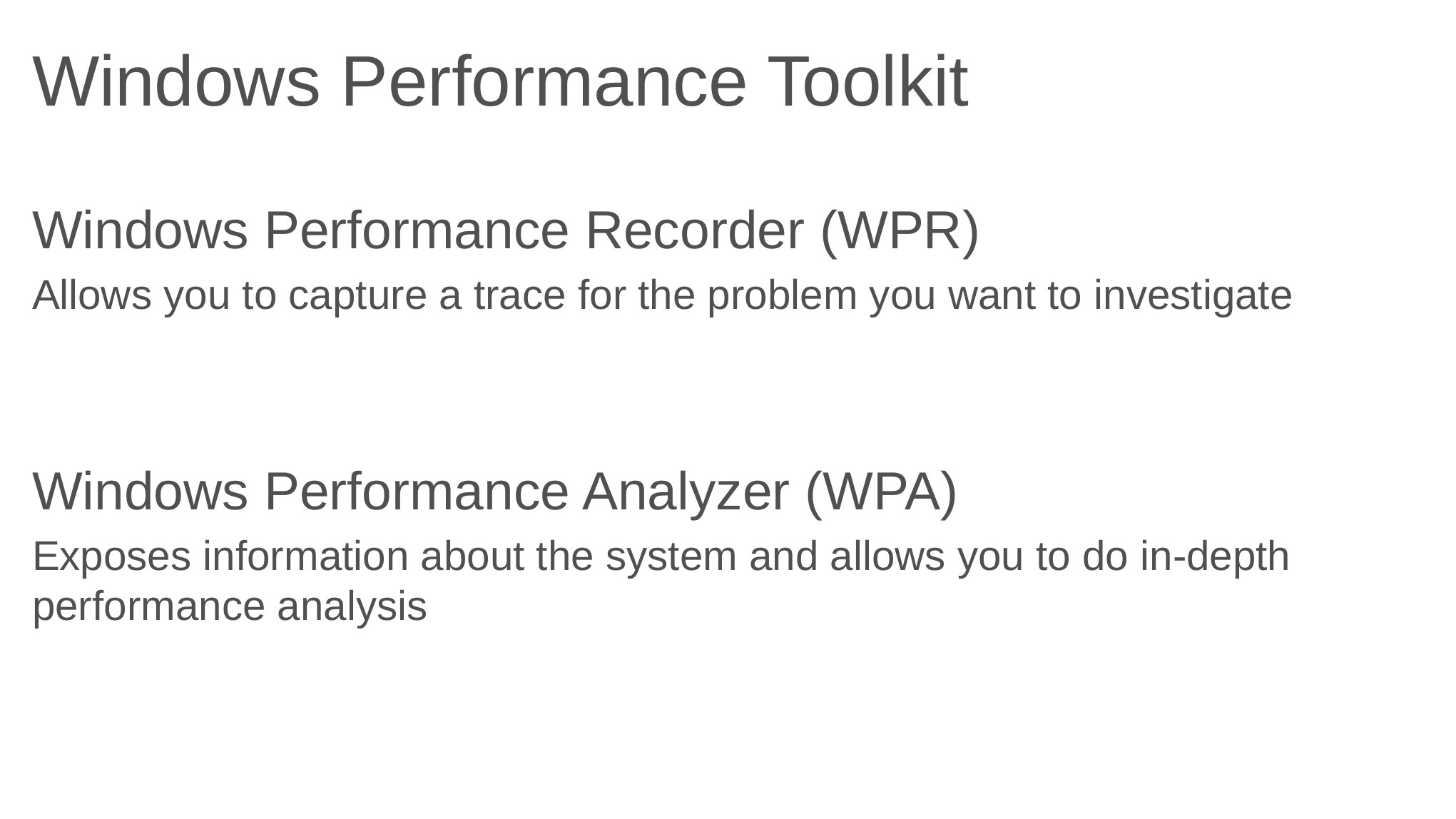

# Windows Performance Toolkit
Windows Performance Recorder (WPR)
Allows you to capture a trace for the problem you want to investigate

Windows Performance Analyzer (WPA)
Exposes information about the system and allows you to do in-depth performance analysis